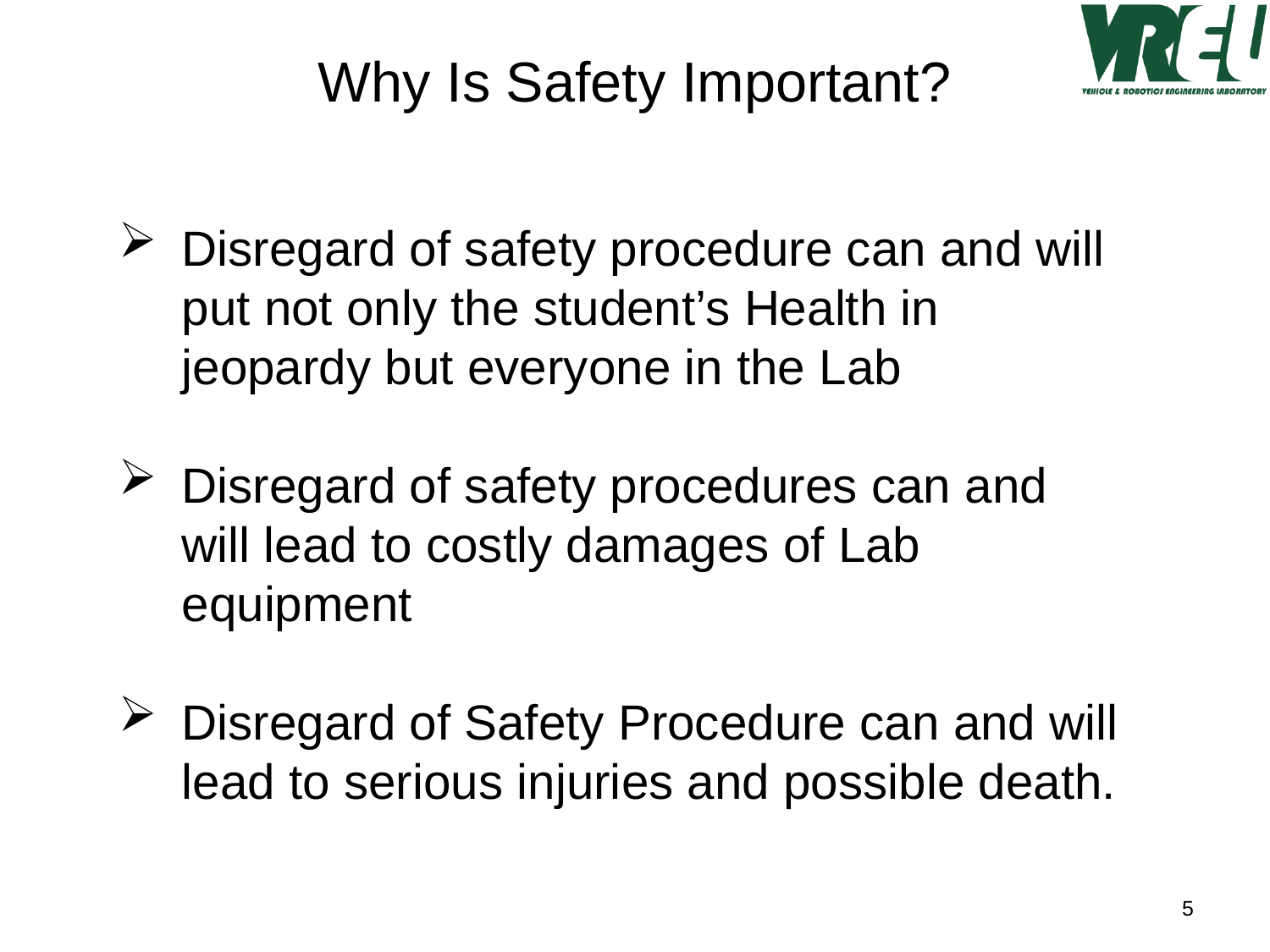

Why Is Safety Important?
Disregard of safety procedure can and will put not only the student’s Health in jeopardy but everyone in the Lab

Disregard of safety procedures can and will lead to costly damages of Lab equipment

Disregard of Safety Procedure can and will lead to serious injuries and possible death.
5